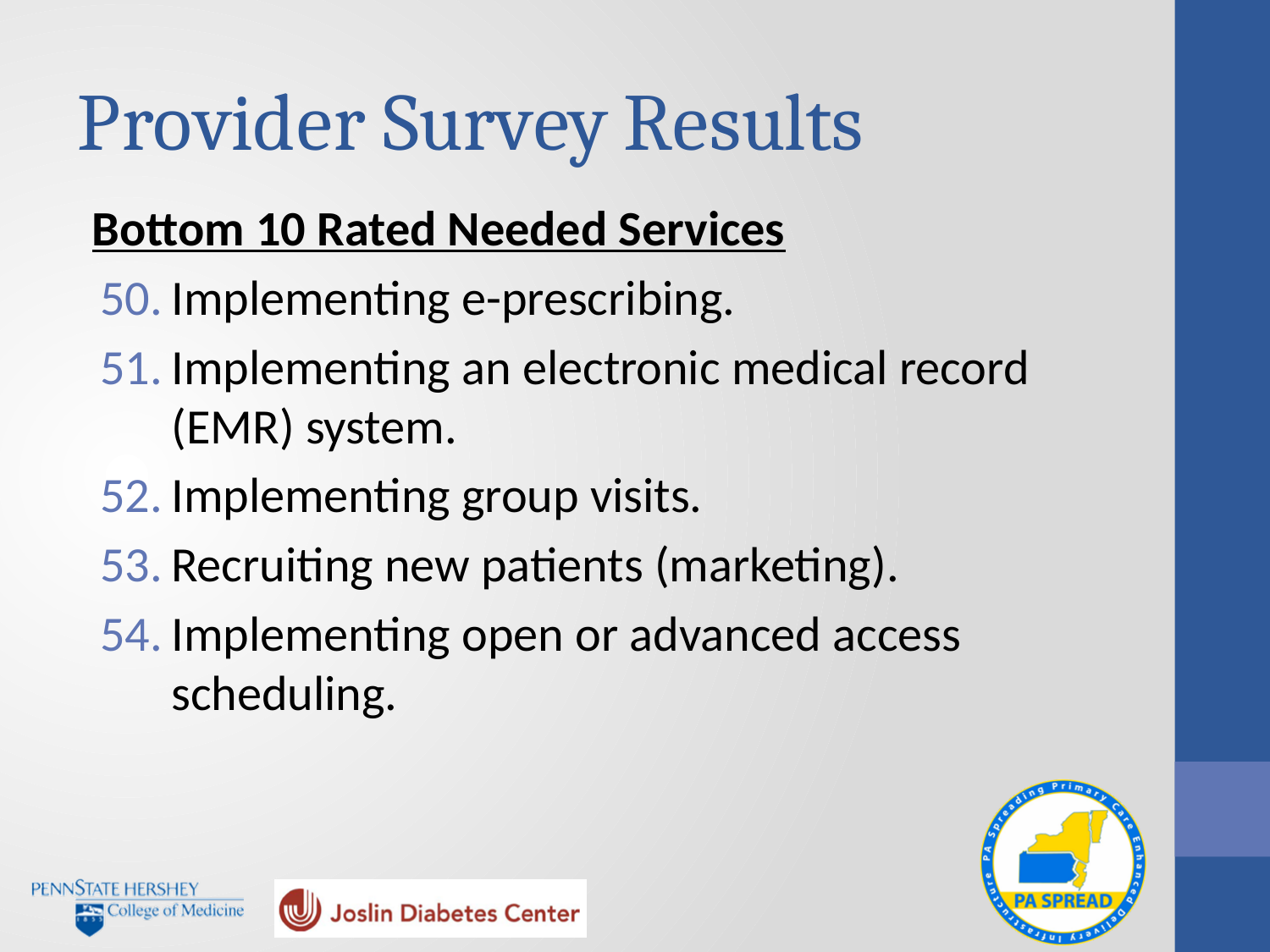

# Provider Survey Results
Bottom 10 Rated Needed Services
Implementing e-prescribing.
Implementing an electronic medical record (EMR) system.
Implementing group visits.
Recruiting new patients (marketing).
Implementing open or advanced access scheduling.